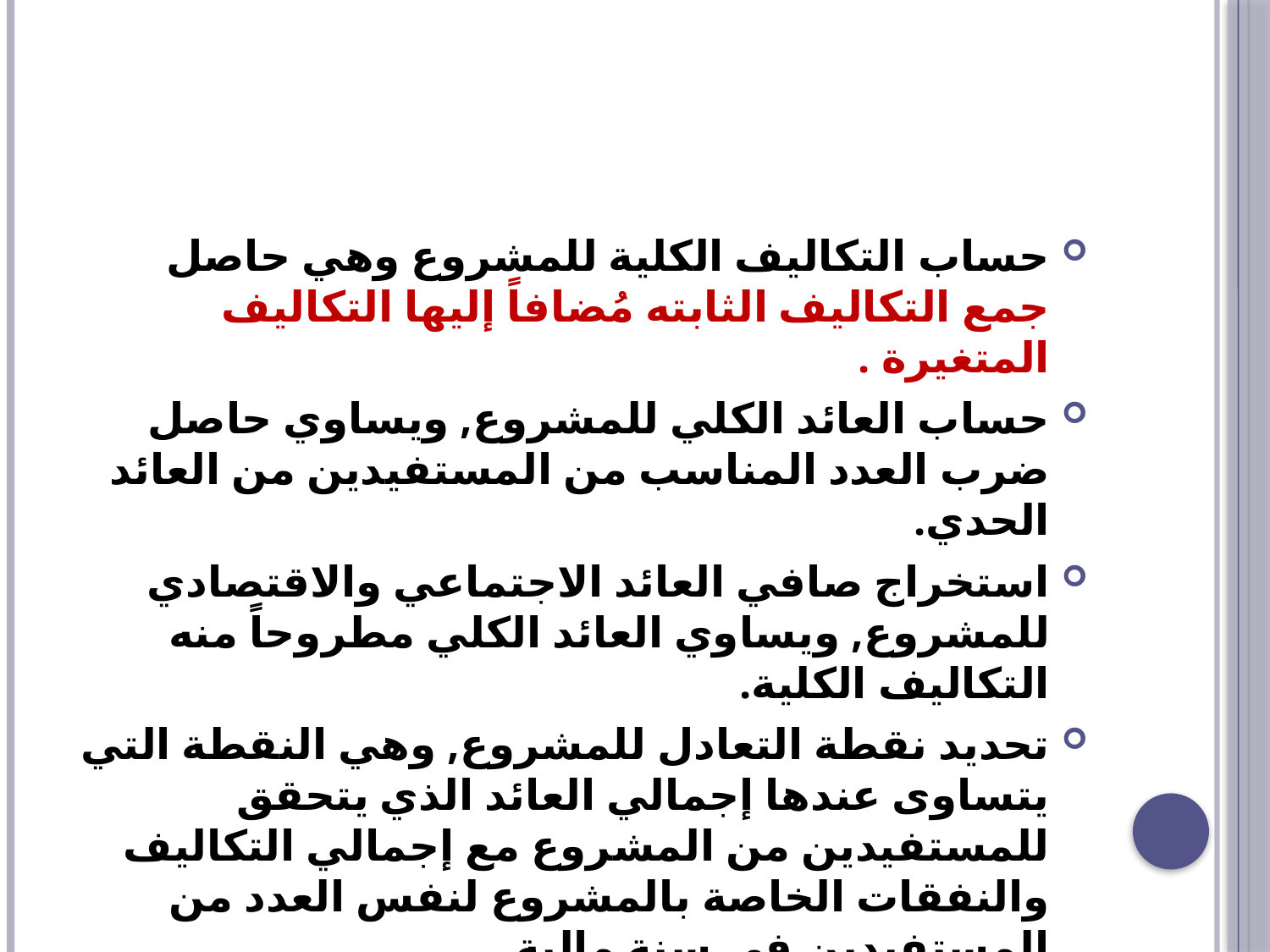

#
حساب التكاليف الكلية للمشروع وهي حاصل جمع التكاليف الثابته مُضافاً إليها التكاليف المتغيرة .
حساب العائد الكلي للمشروع, ويساوي حاصل ضرب العدد المناسب من المستفيدين من العائد الحدي.
استخراج صافي العائد الاجتماعي والاقتصادي للمشروع, ويساوي العائد الكلي مطروحاً منه التكاليف الكلية.
تحديد نقطة التعادل للمشروع, وهي النقطة التي يتساوى عندها إجمالي العائد الذي يتحقق للمستفيدين من المشروع مع إجمالي التكاليف والنفقات الخاصة بالمشروع لنفس العدد من المستفيدين في سنة مالية,
(نقطة التعادل للمشروع = العائد الحدي – التكلفة الحدية  )